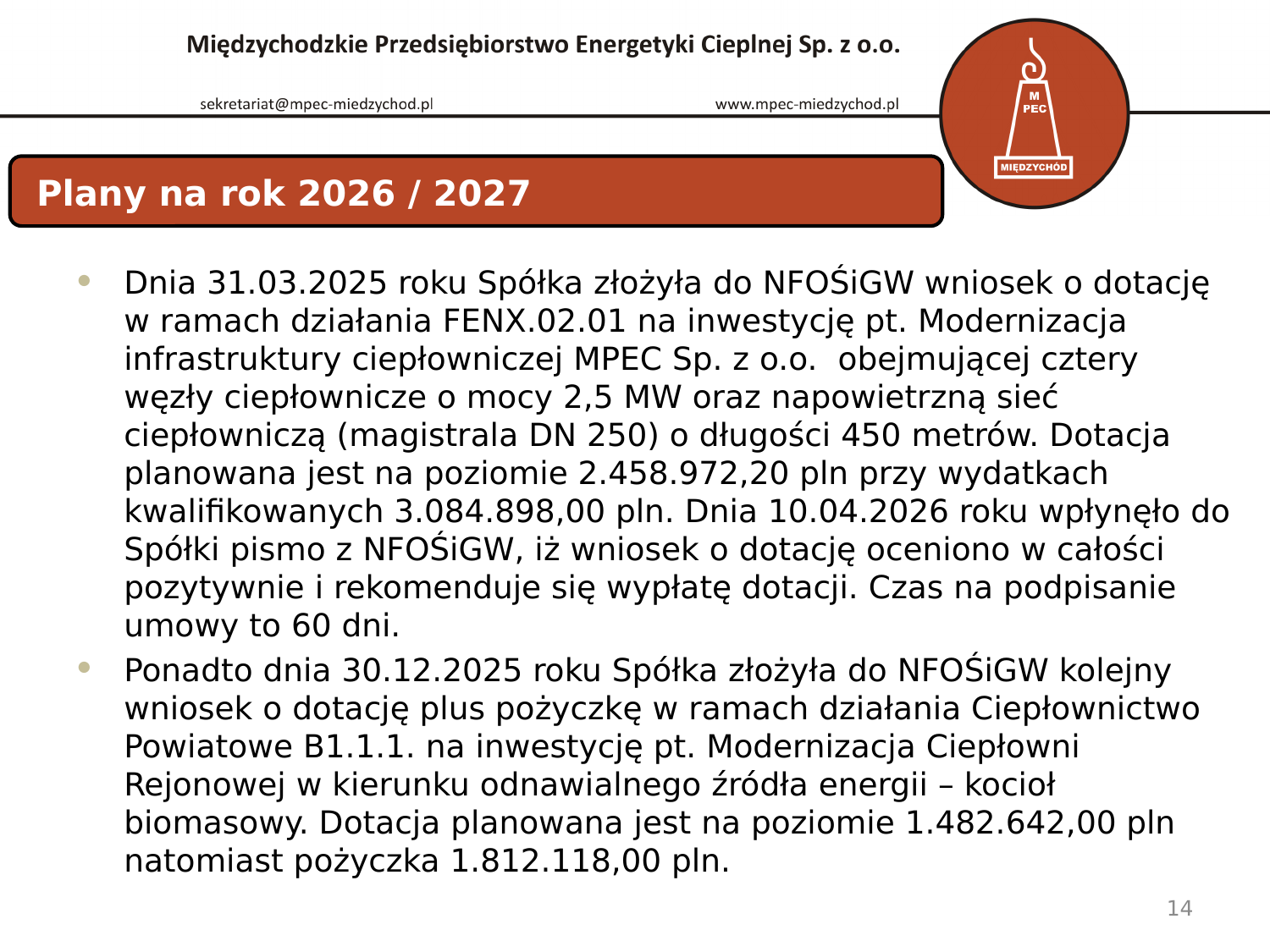

# Plany na rok 2026 / 2027
Dnia 31.03.2025 roku Spółka złożyła do NFOŚiGW wniosek o dotację w ramach działania FENX.02.01 na inwestycję pt. Modernizacja infrastruktury ciepłowniczej MPEC Sp. z o.o.  obejmującej cztery węzły ciepłownicze o mocy 2,5 MW oraz napowietrzną sieć ciepłowniczą (magistrala DN 250) o długości 450 metrów. Dotacja planowana jest na poziomie 2.458.972,20 pln przy wydatkach kwalifikowanych 3.084.898,00 pln. Dnia 10.04.2026 roku wpłynęło do Spółki pismo z NFOŚiGW, iż wniosek o dotację oceniono w całości pozytywnie i rekomenduje się wypłatę dotacji. Czas na podpisanie umowy to 60 dni.
Ponadto dnia 30.12.2025 roku Spółka złożyła do NFOŚiGW kolejny wniosek o dotację plus pożyczkę w ramach działania Ciepłownictwo Powiatowe B1.1.1. na inwestycję pt. Modernizacja Ciepłowni Rejonowej w kierunku odnawialnego źródła energii – kocioł biomasowy. Dotacja planowana jest na poziomie 1.482.642,00 pln natomiast pożyczka 1.812.118,00 pln.

14